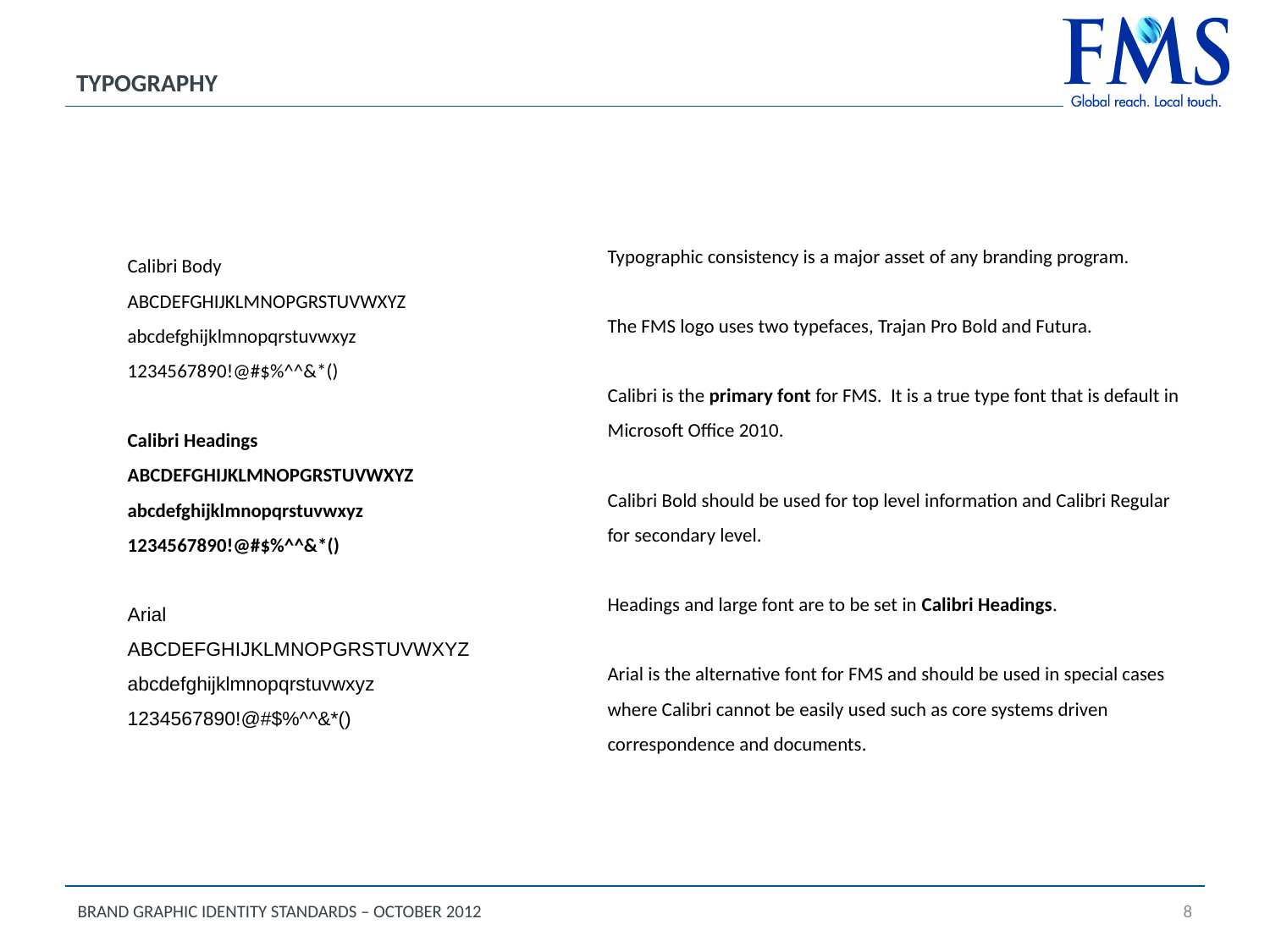

# TYPOGRAPHY
Typographic consistency is a major asset of any branding program.

The FMS logo uses two typefaces, Trajan Pro Bold and Futura.

Calibri is the primary font for FMS.  It is a true type font that is default in Microsoft Office 2010.

Calibri Bold should be used for top level information and Calibri Regular for secondary level.

Headings and large font are to be set in Calibri Headings.

Arial is the alternative font for FMS and should be used in special cases where Calibri cannot be easily used such as core systems driven correspondence and documents.
Calibri Body
ABCDEFGHIJKLMNOPGRSTUVWXYZ
abcdefghijklmnopqrstuvwxyz
1234567890!@#$%^^&*()

Calibri Headings
ABCDEFGHIJKLMNOPGRSTUVWXYZ
abcdefghijklmnopqrstuvwxyz
1234567890!@#$%^^&*()

Arial
ABCDEFGHIJKLMNOPGRSTUVWXYZ
abcdefghijklmnopqrstuvwxyz
1234567890!@#$%^^&*()
8
BRAND GRAPHIC IDENTITY STANDARDS – OCTOBER 2012